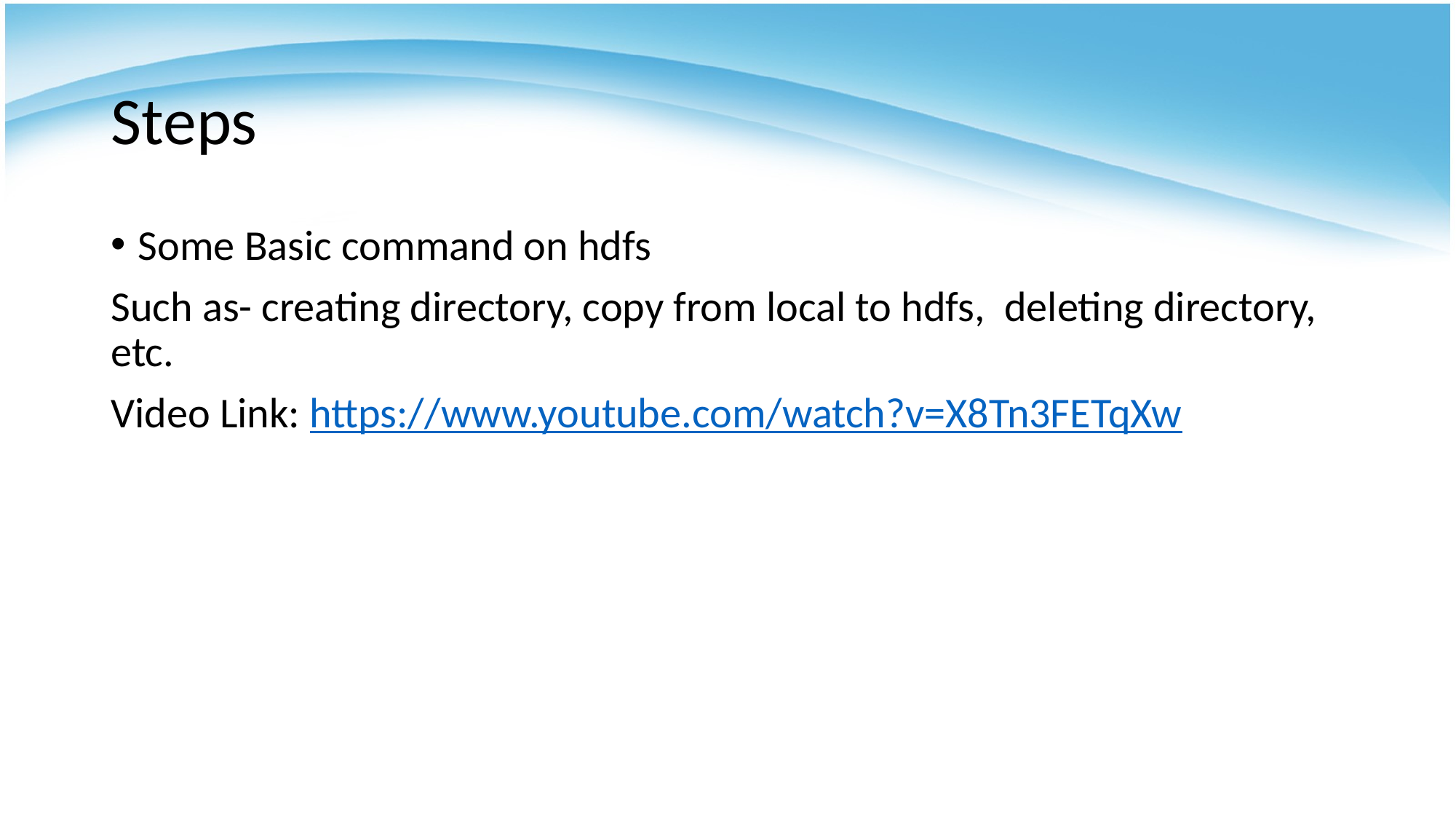

# Steps
Some Basic command on hdfs
Such as- creating directory, copy from local to hdfs,  deleting directory, etc.
Video Link: https://www.youtube.com/watch?v=X8Tn3FETqXw